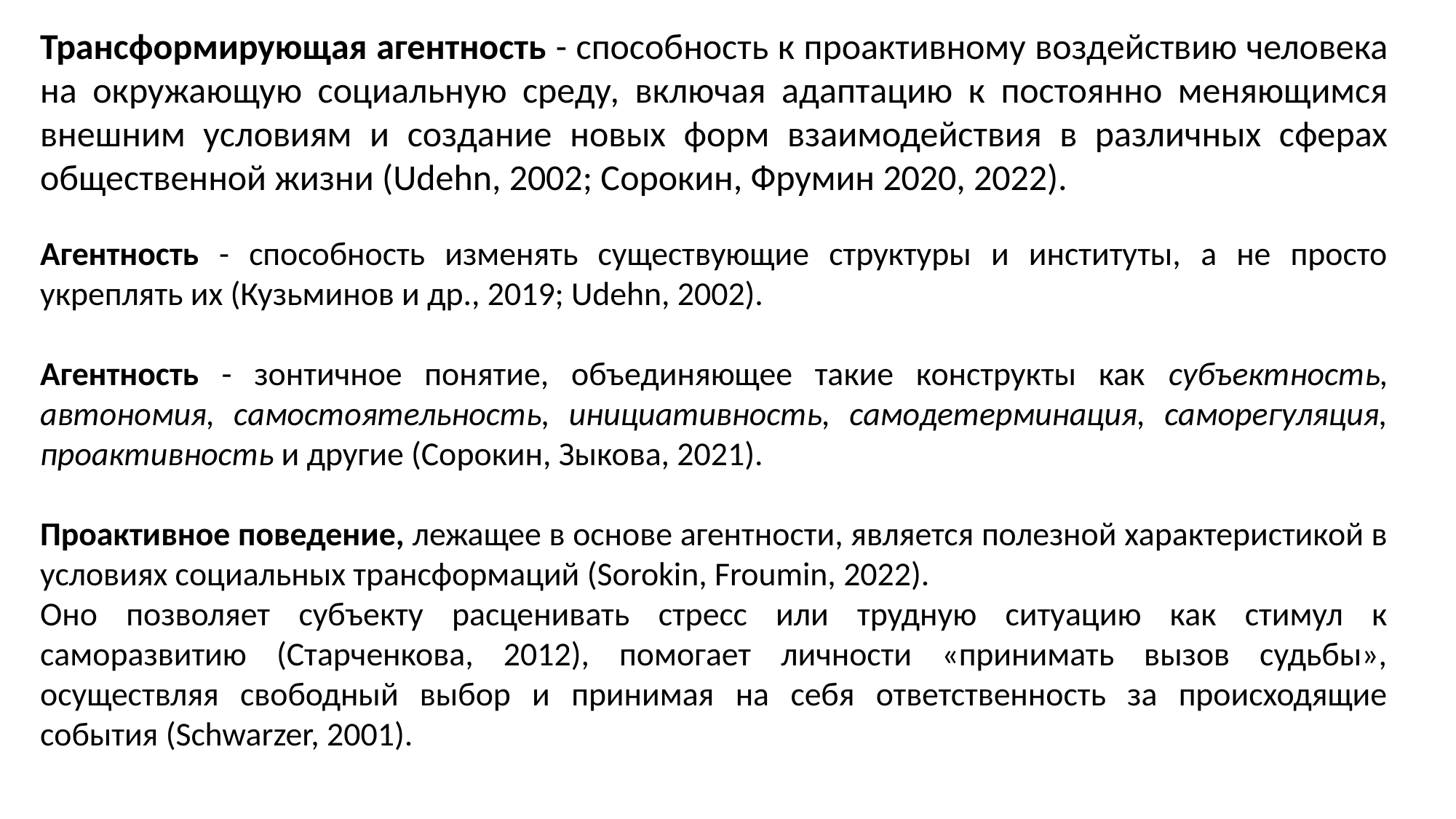

Трансформирующая агентность - способность к проактивному воздействию человека на окружающую социальную среду, включая адаптацию к постоянно меняющимся внешним условиям и создание новых форм взаимодействия в различных сферах общественной жизни (Udehn, 2002; Сорокин, Фрумин 2020, 2022).

Агентность - способность изменять существующие структуры и институты, а не просто укреплять их (Кузьминов и др., 2019; Udehn, 2002).

Агентность - зонтичное понятие, объединяющее такие конструкты как субъектность, автономия, самостоятельность, инициативность, самодетерминация, саморегуляция, проактивность и другие (Сорокин, Зыкова, 2021).

Проактивное поведение, лежащее в основе агентности, является полезной характеристикой в условиях социальных трансформаций (Sorokin, Froumin, 2022).
Оно позволяет субъекту расценивать стресс или трудную ситуацию как стимул к саморазвитию (Старченкова, 2012), помогает личности «принимать вызов судьбы», осуществляя свободный выбор и принимая на себя ответственность за происходящие события (Schwarzer, 2001).